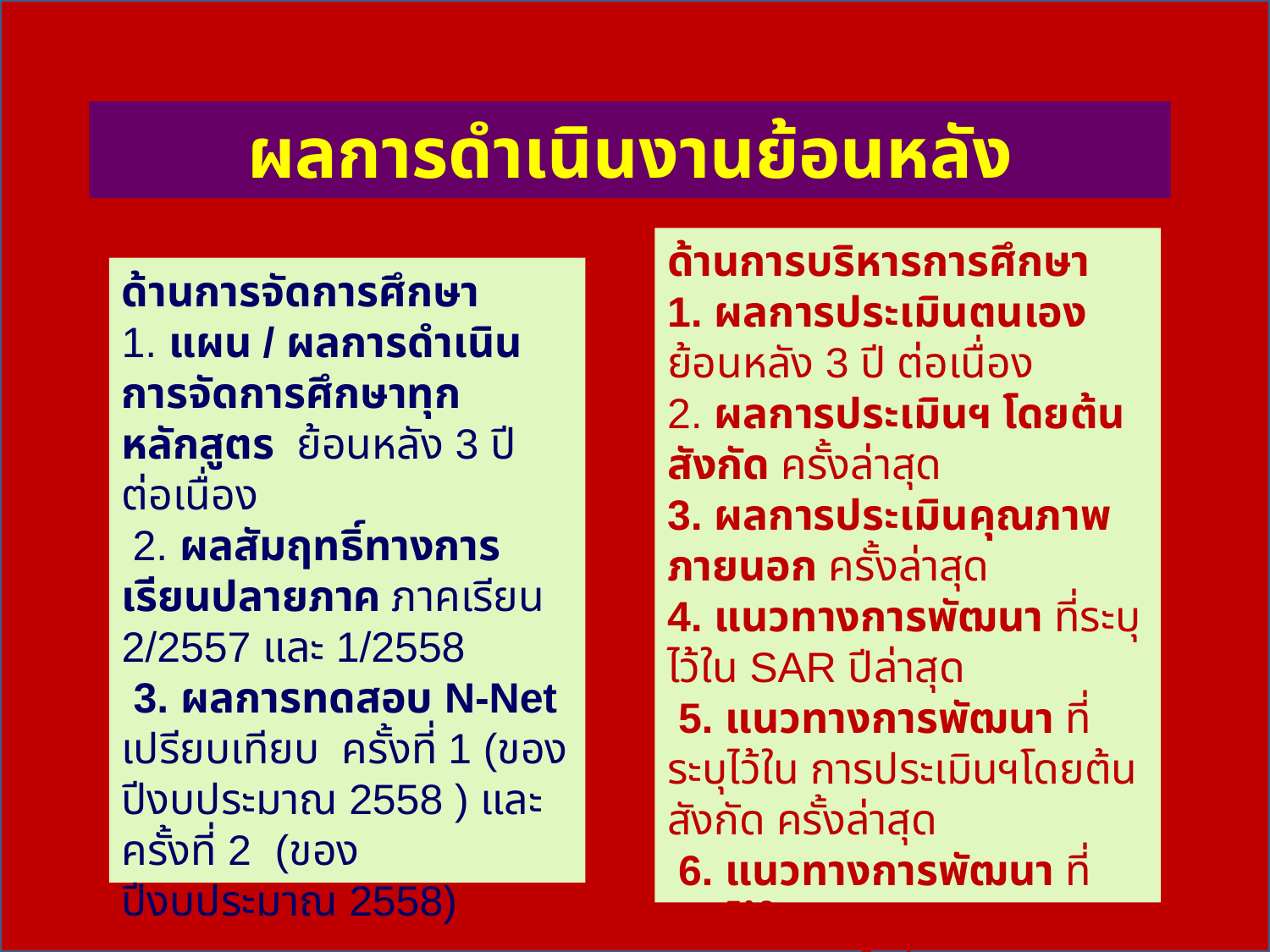

ผลการดำเนินงานย้อนหลัง
ด้านการบริหารการศึกษา
1. ผลการประเมินตนเอง ย้อนหลัง 3 ปี ต่อเนื่อง
2. ผลการประเมินฯ โดยต้นสังกัด ครั้งล่าสุด
3. ผลการประเมินคุณภาพภายนอก ครั้งล่าสุด
4. แนวทางการพัฒนา ที่ระบุไว้ใน SAR ปีล่าสุด
 5. แนวทางการพัฒนา ที่ระบุไว้ใน การประเมินฯโดยต้นสังกัด ครั้งล่าสุด
 6. แนวทางการพัฒนา ที่ระบุไว้ใน การประเมินคุณภาพภายนอก ครั้งล่าสุด
ด้านการจัดการศึกษา
1. แผน / ผลการดำเนินการจัดการศึกษาทุกหลักสูตร  ย้อนหลัง 3 ปี ต่อเนื่อง
 2. ผลสัมฤทธิ์ทางการเรียนปลายภาค ภาคเรียน 2/2557 และ 1/2558
 3. ผลการทดสอบ N-Net  เปรียบเทียบ  ครั้งที่ 1 (ของปีงบประมาณ 2558 ) และ
ครั้งที่ 2  (ของปีงบประมาณ 2558)